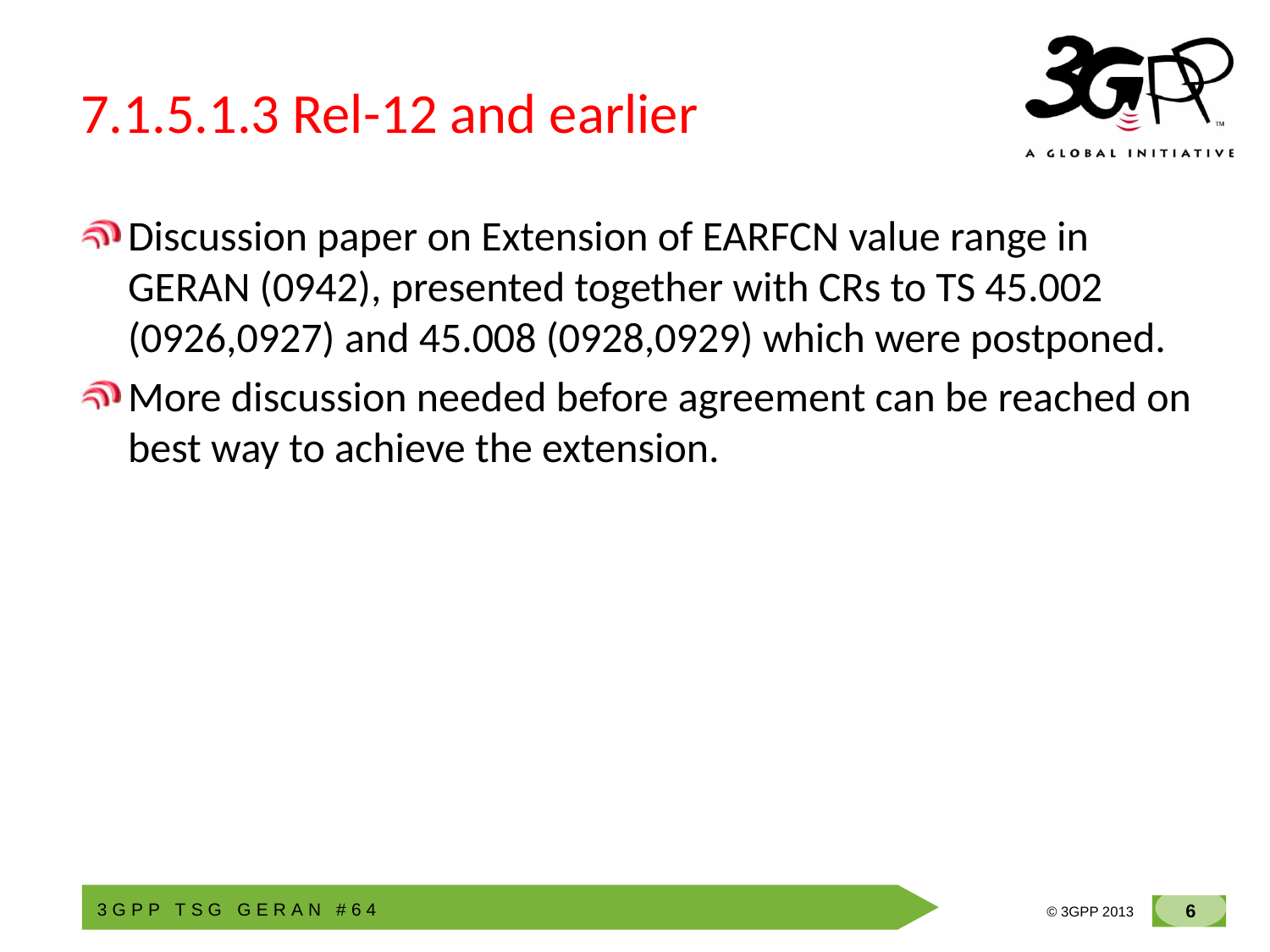

# 7.1.5.1.3 Rel-12 and earlier
Discussion paper on Extension of EARFCN value range in GERAN (0942), presented together with CRs to TS 45.002 (0926,0927) and 45.008 (0928,0929) which were postponed.
More discussion needed before agreement can be reached on best way to achieve the extension.